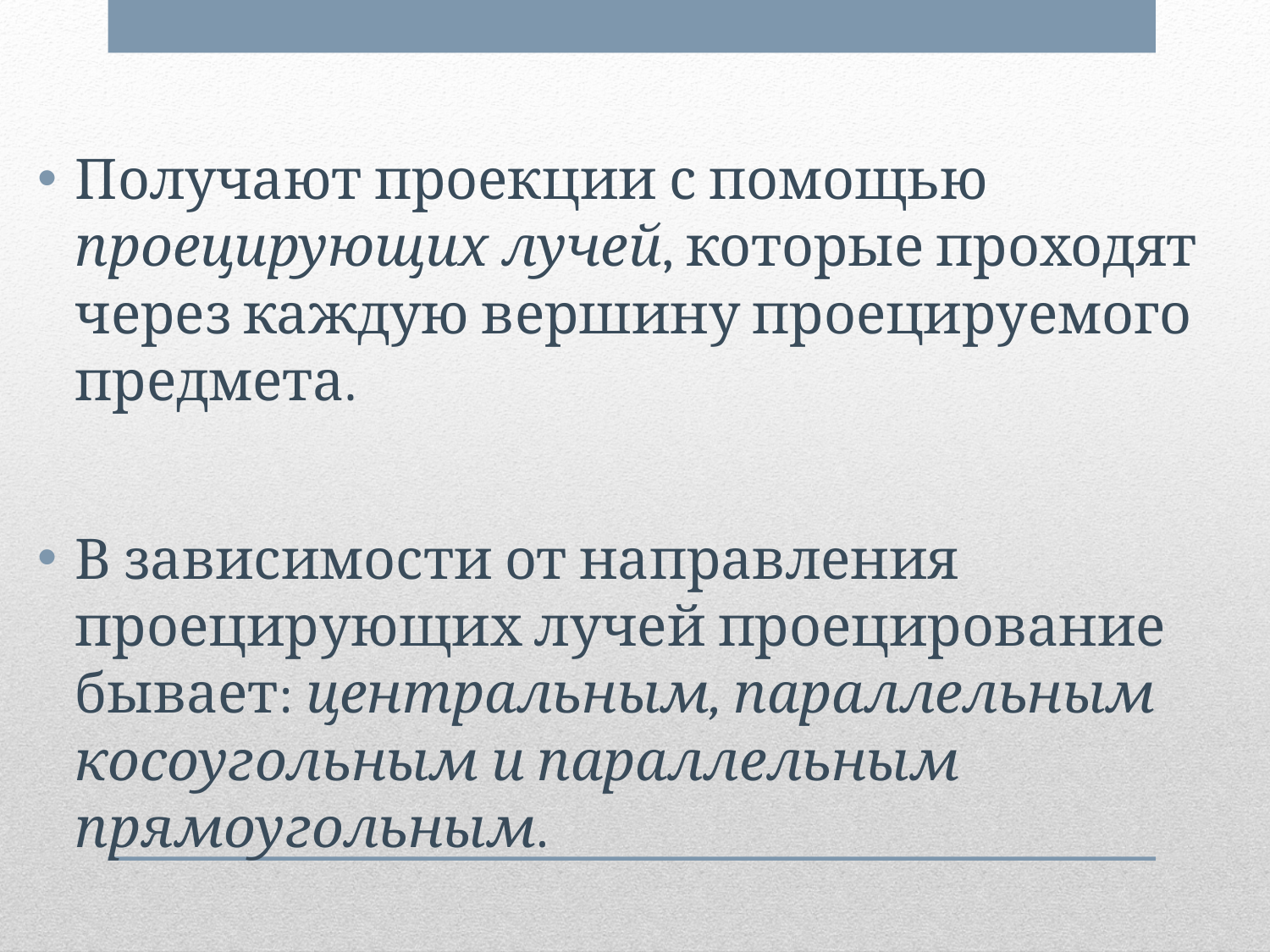

Получают проекции с помощью проецирующих лучей, которые проходят через каждую вершину проецируемого предмета.

В зависимости от направления проецирующих лучей проецирование бывает: центральным, параллельным косоугольным и параллельным прямоугольным.